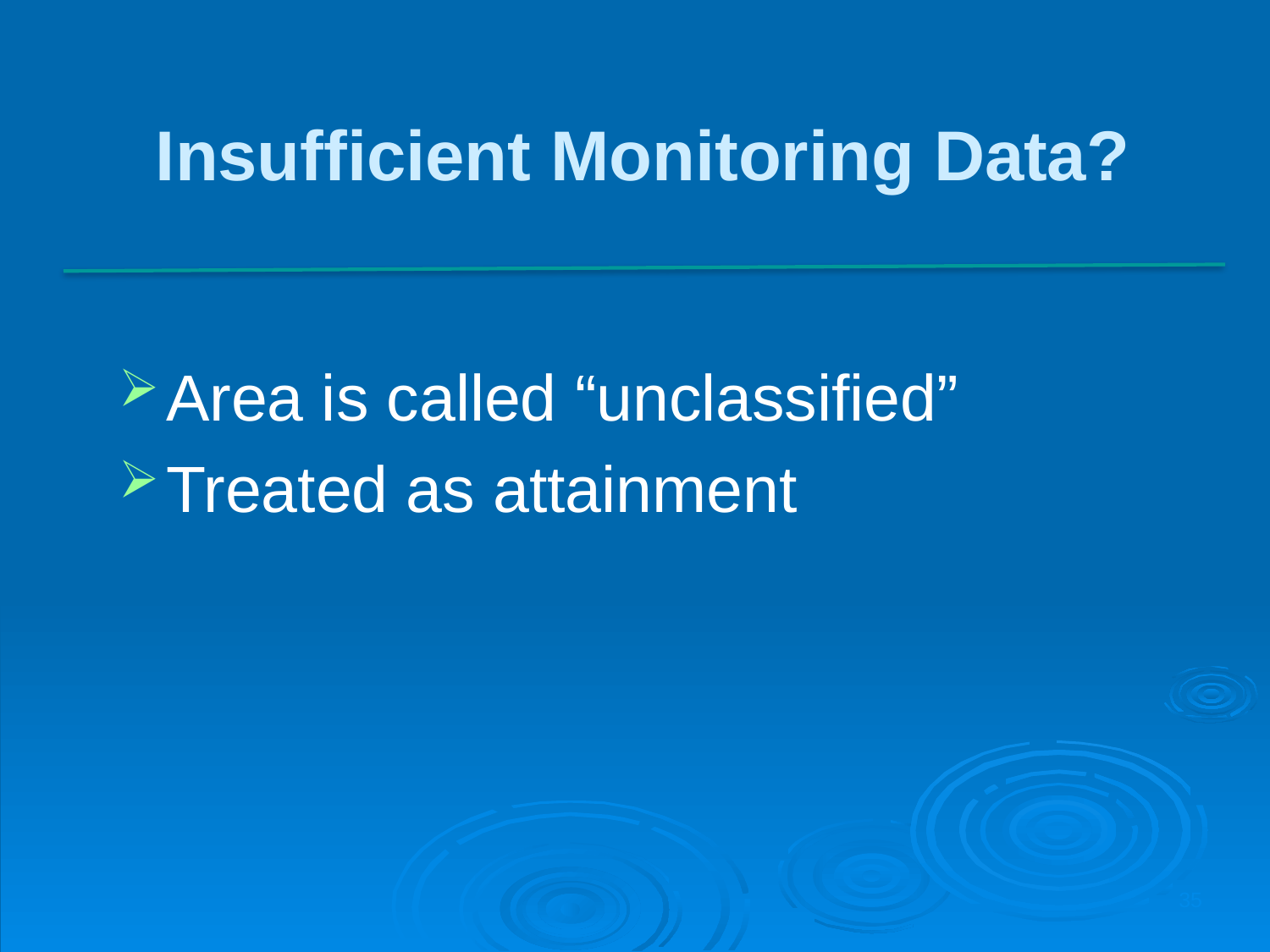

Insufficient Monitoring Data?
Area is called “unclassified”
Treated as attainment
35